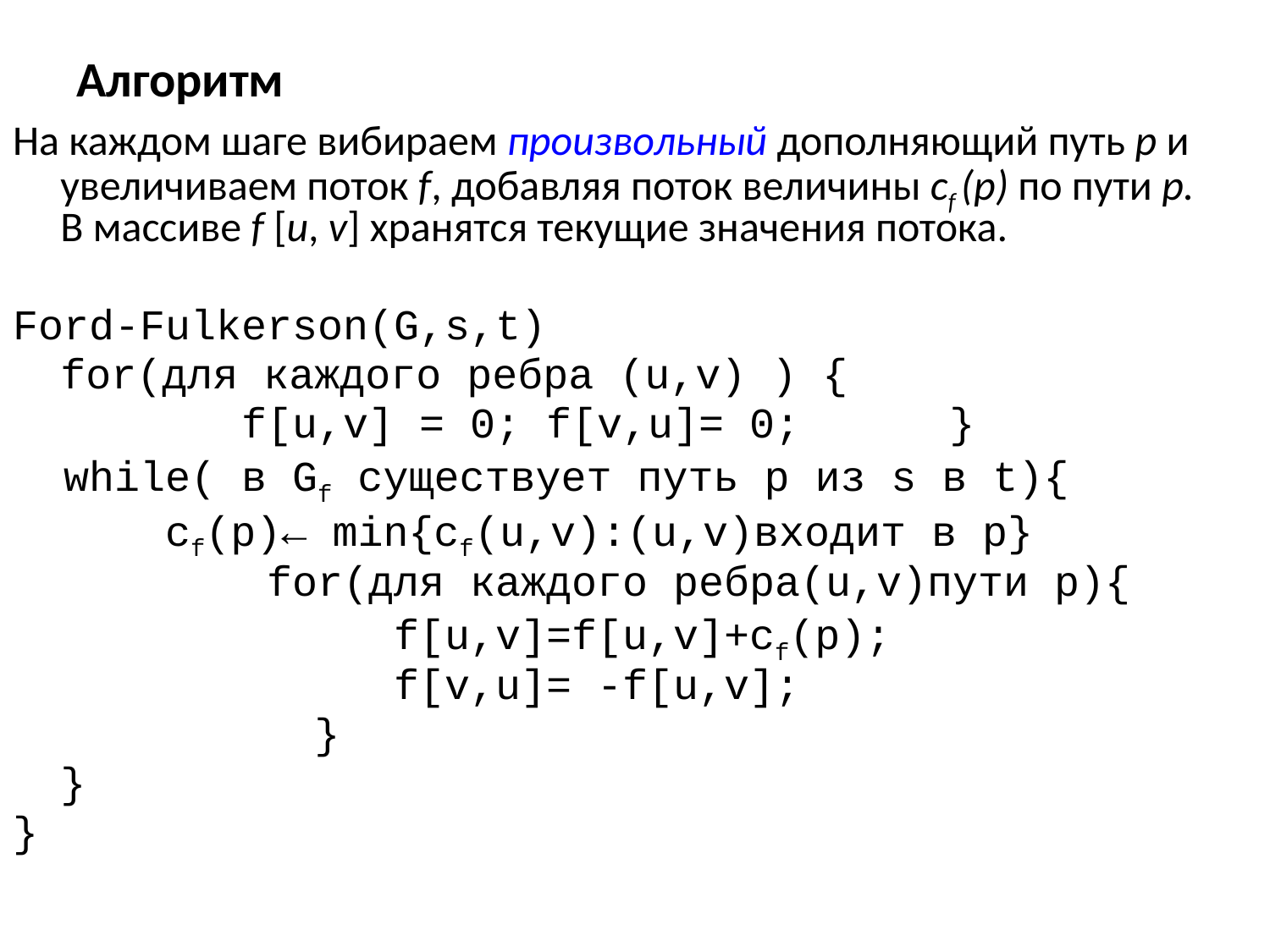

# Алгоритм
На каждом шаге вибираем произвольный дополняющий путь р и увеличиваем поток f, добавляя поток величины cf (p) по пути р. В массиве f [и, v] хранятся текущие значения потока.

Ford-Fulkerson(G,s,t)
	for(для каждого ребра (u,v) ) {
         f[u,v] = 0; f[v,u]= 0; 	}
  while( в Gf существует путь р из s в t){
      cf(p)← min{cf(u,v):(u,v)входит в p}
          for(для каждого ребра(u,v)пути р){
               f[u,v]=f[u,v]+cf(p);
               f[v,u]= -f[u,v];
			}
	}
}